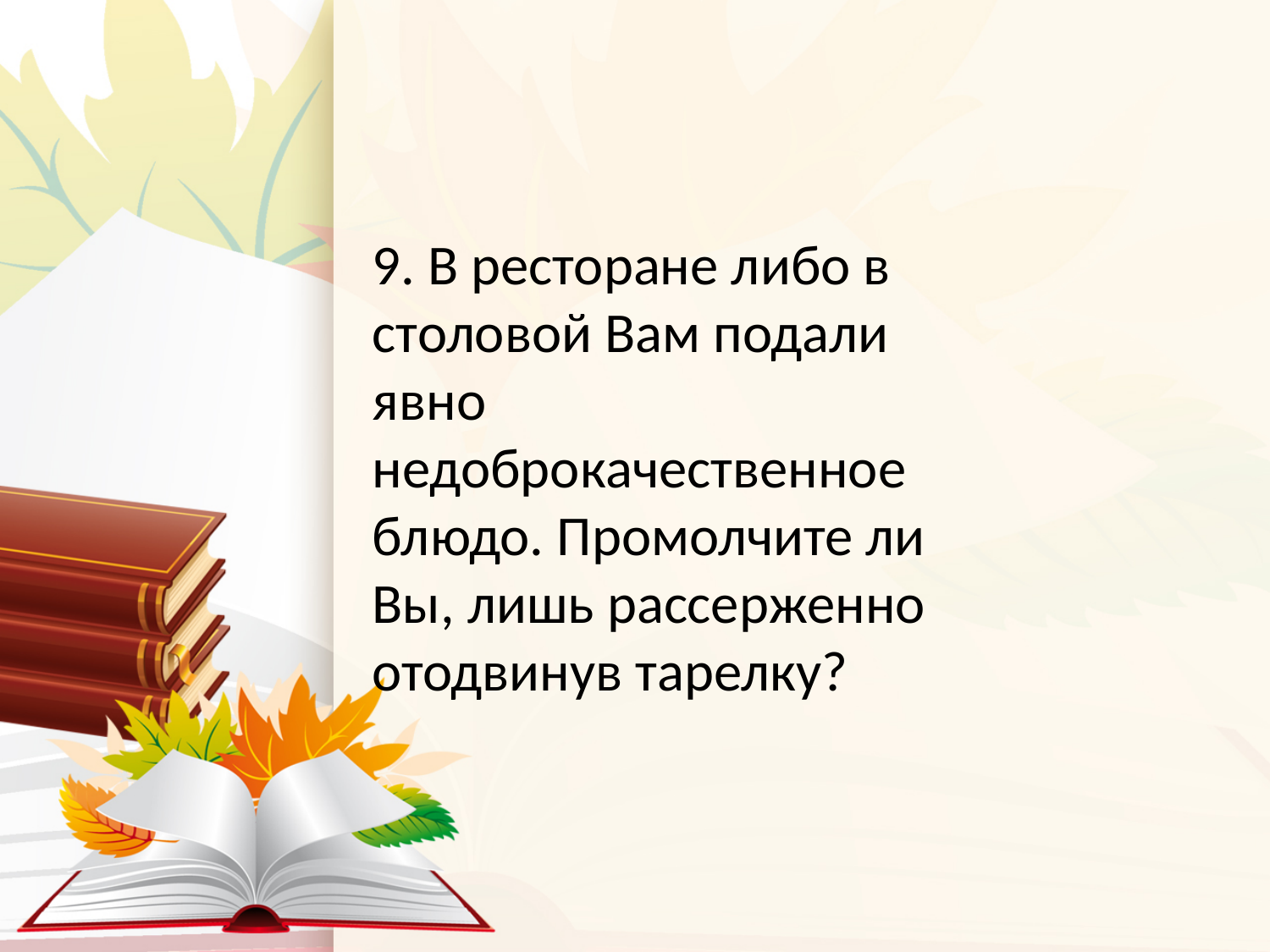

9. В ресторане либо в столовой Вам подали явно недоброкачественное блюдо. Промолчите ли Вы, лишь рассерженно отодвинув тарелку?